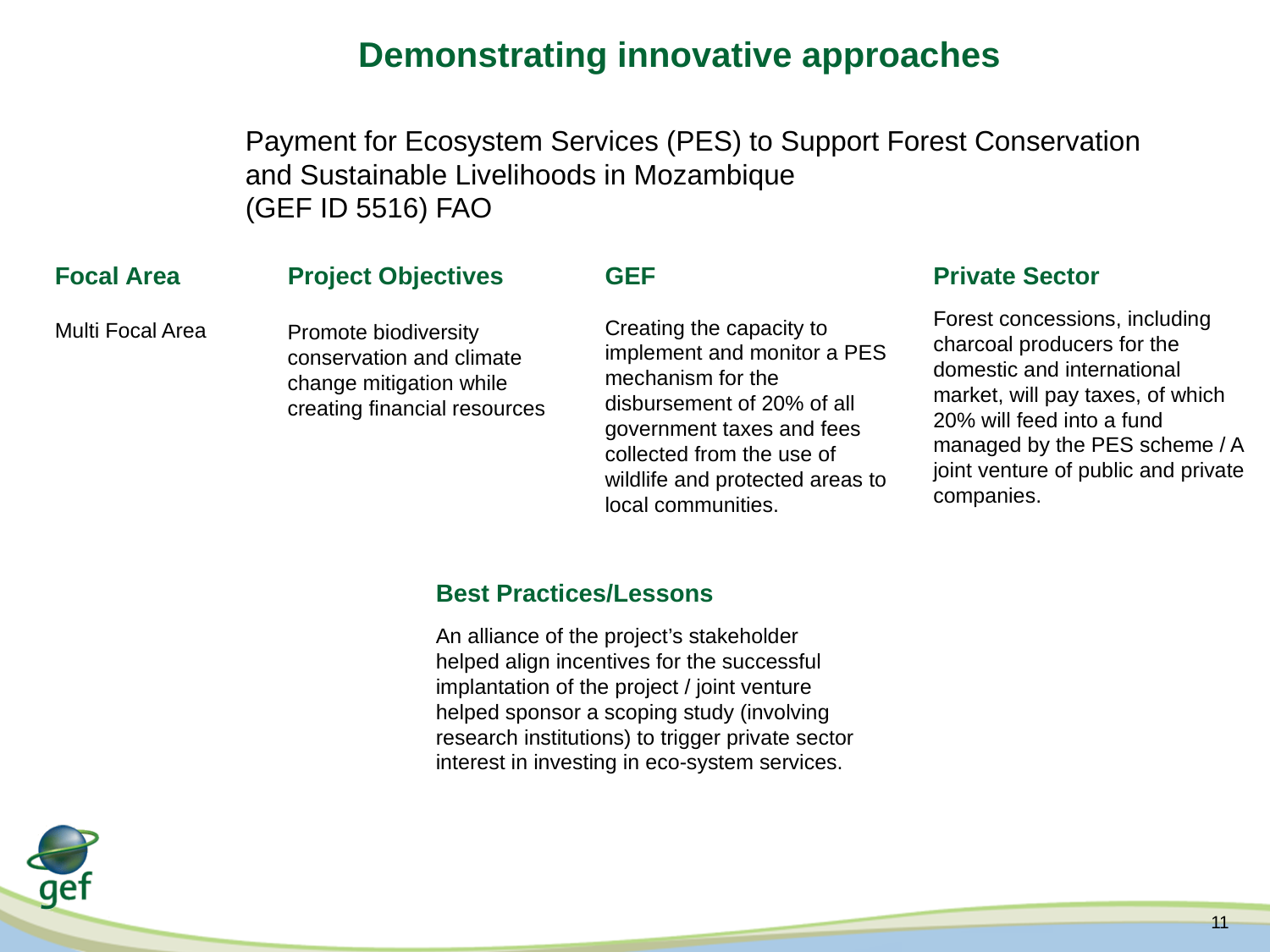

# Demonstrating innovative approaches
Payment for Ecosystem Services (PES) to Support Forest Conservation and Sustainable Livelihoods in Mozambique
(GEF ID 5516) FAO
Focal Area
Project Objectives
GEF
Private Sector
Forest concessions, including charcoal producers for the domestic and international market, will pay taxes, of which 20% will feed into a fund managed by the PES scheme / A joint venture of public and private companies.
Creating the capacity to implement and monitor a PES mechanism for the disbursement of 20% of all government taxes and fees collected from the use of wildlife and protected areas to local communities.
Multi Focal Area
Promote biodiversity conservation and climate change mitigation while creating financial resources
Best Practices/Lessons
An alliance of the project’s stakeholder helped align incentives for the successful implantation of the project / joint venture helped sponsor a scoping study (involving research institutions) to trigger private sector interest in investing in eco-system services.